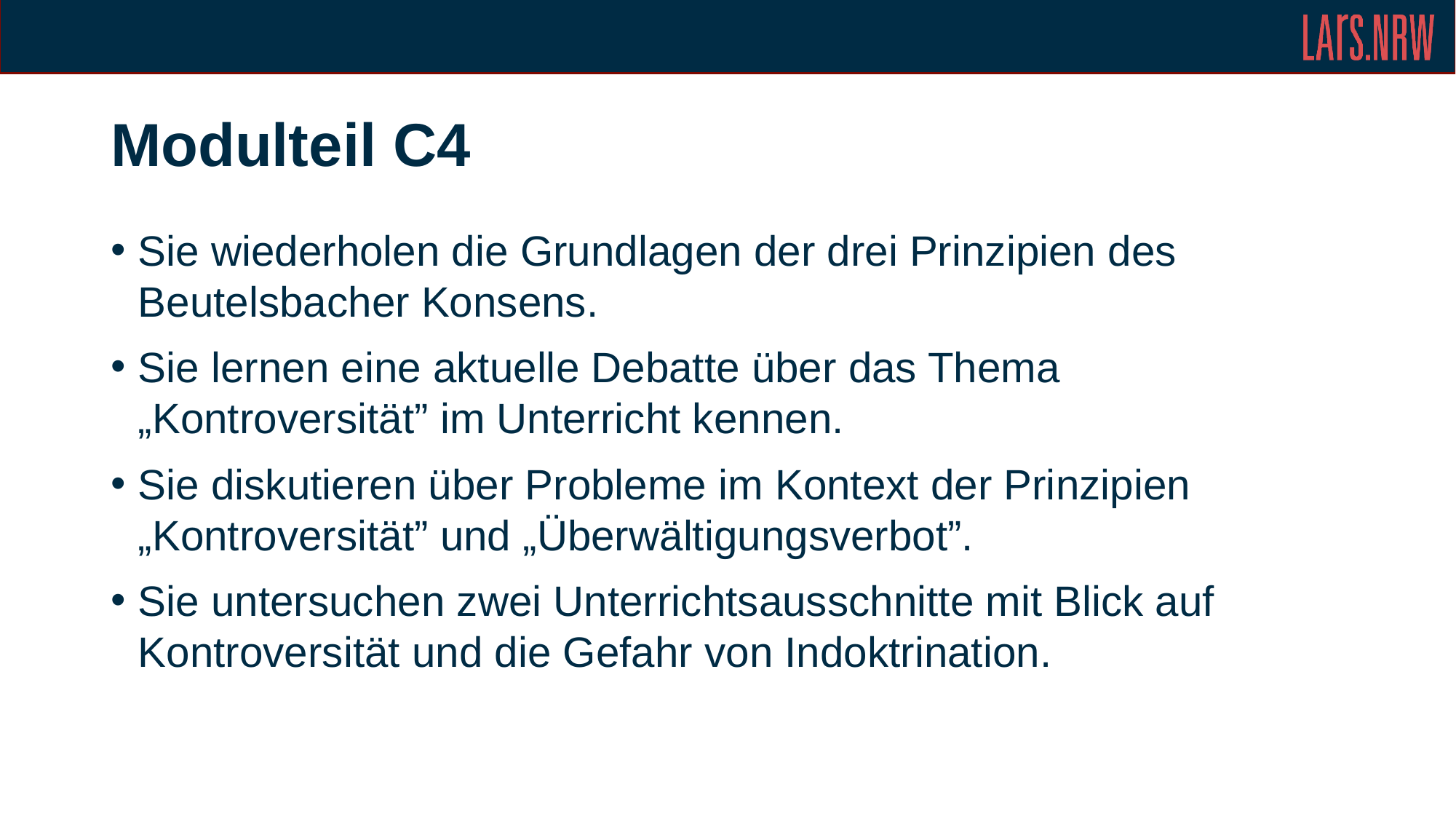

# Modulteil C4
Sie wiederholen die Grundlagen der drei Prinzipien des Beutelsbacher Konsens.
Sie lernen eine aktuelle Debatte über das Thema „Kontroversität” im Unterricht kennen.
Sie diskutieren über Probleme im Kontext der Prinzipien „Kontroversität” und „Überwältigungsverbot”.
Sie untersuchen zwei Unterrichtsausschnitte mit Blick auf Kontroversität und die Gefahr von Indoktrination.